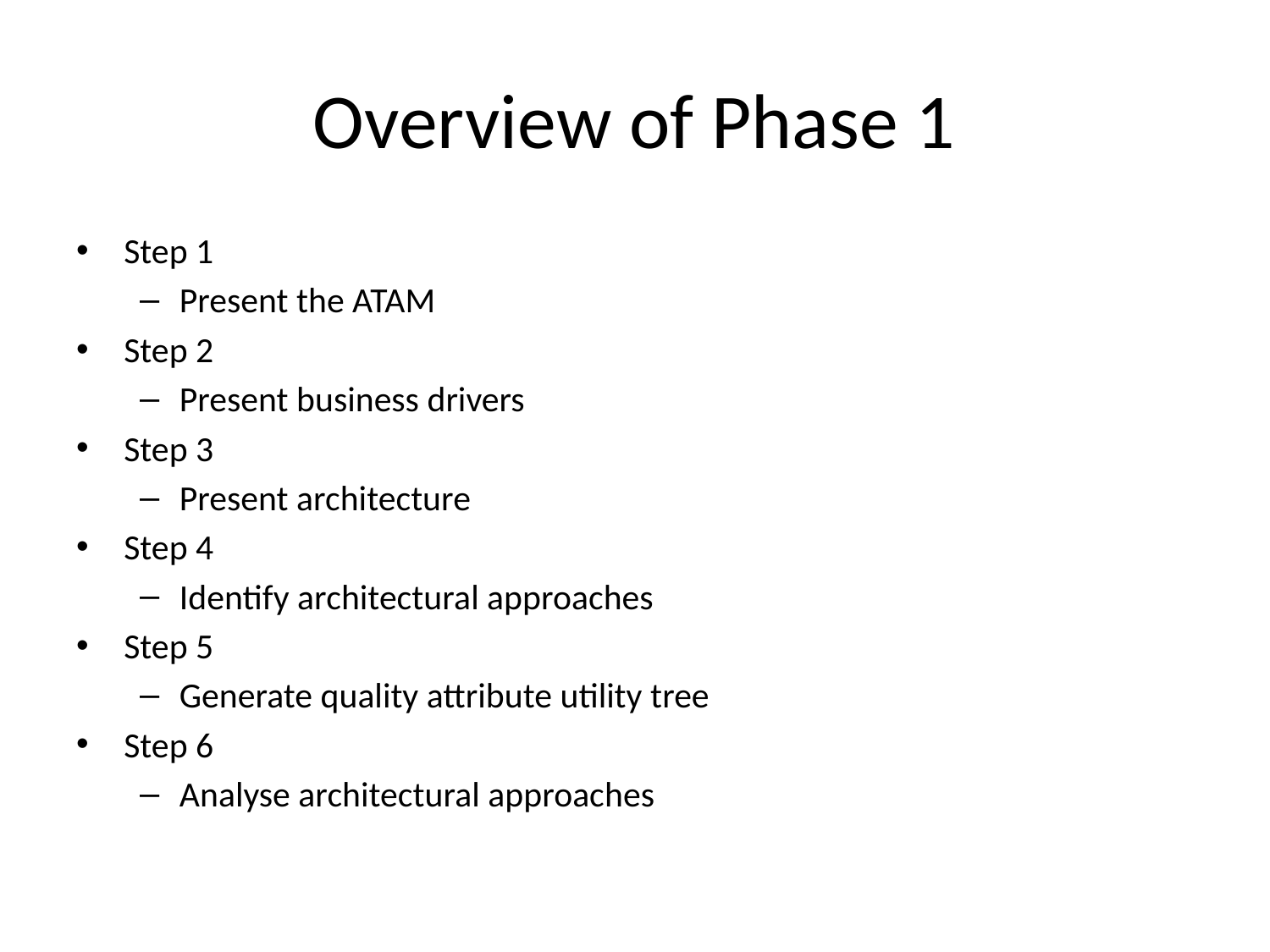

# Overview of Phase 1
Step 1
Present the ATAM
Step 2
Present business drivers
Step 3
Present architecture
Step 4
Identify architectural approaches
Step 5
Generate quality attribute utility tree
Step 6
Analyse architectural approaches